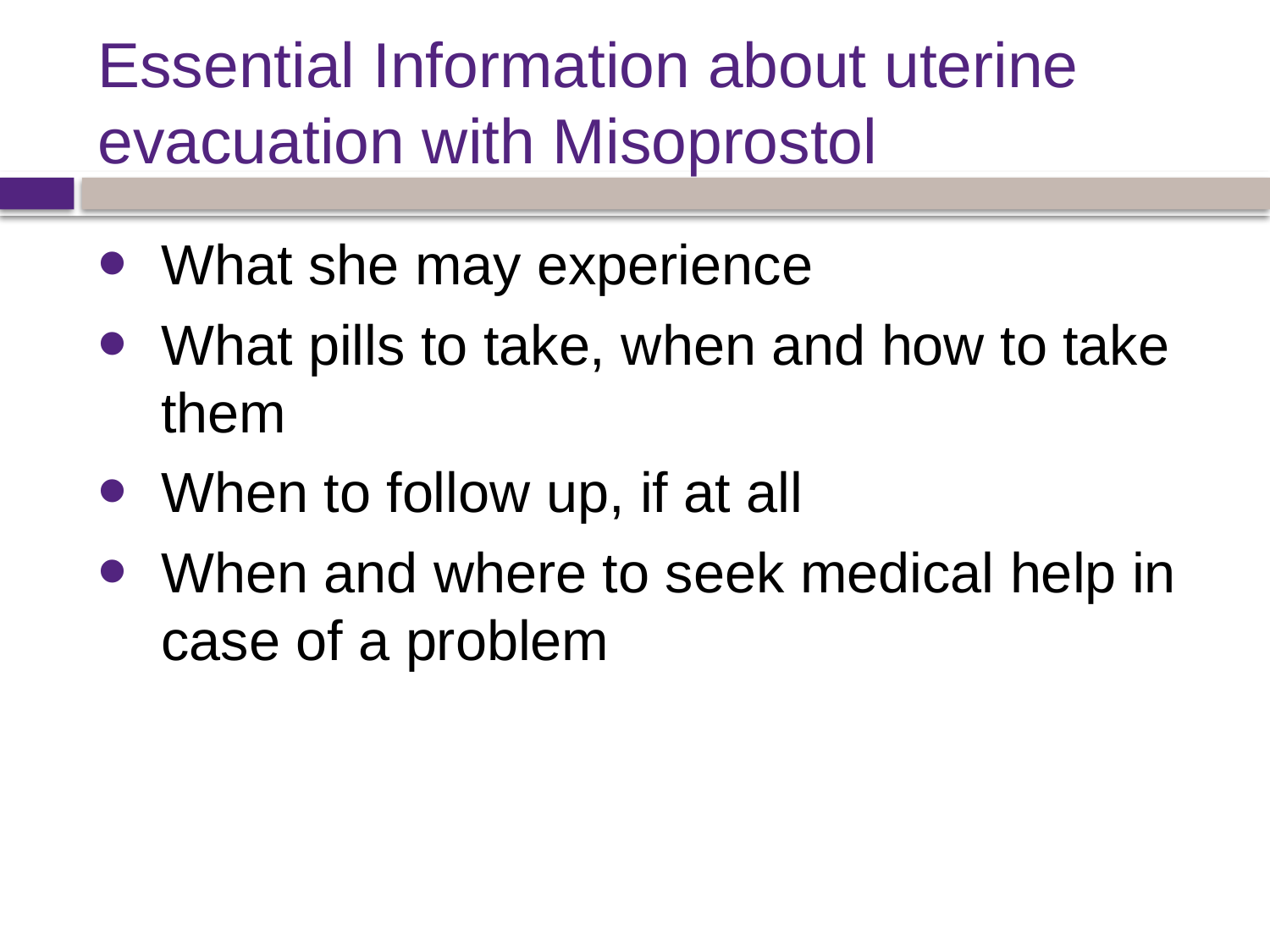

# Essential Information about uterine evacuation with Misoprostol
What she may experience
What pills to take, when and how to take them
When to follow up, if at all
When and where to seek medical help in case of a problem